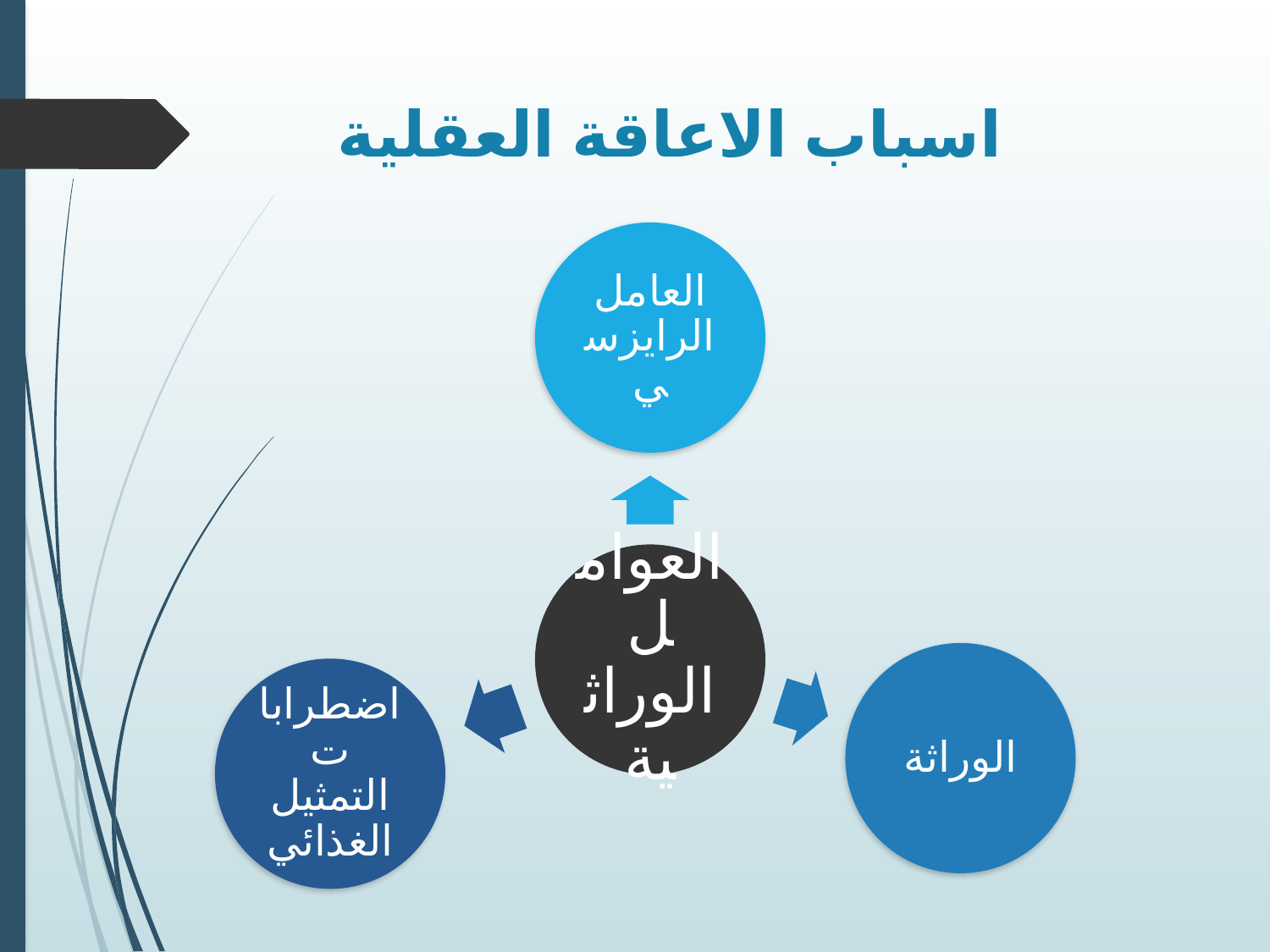

# اسباب الاعاقة العقلية
العوامل الوراثية

العامل الرايزسي

الوراثة

اضطرابات التمثيل الغذائي